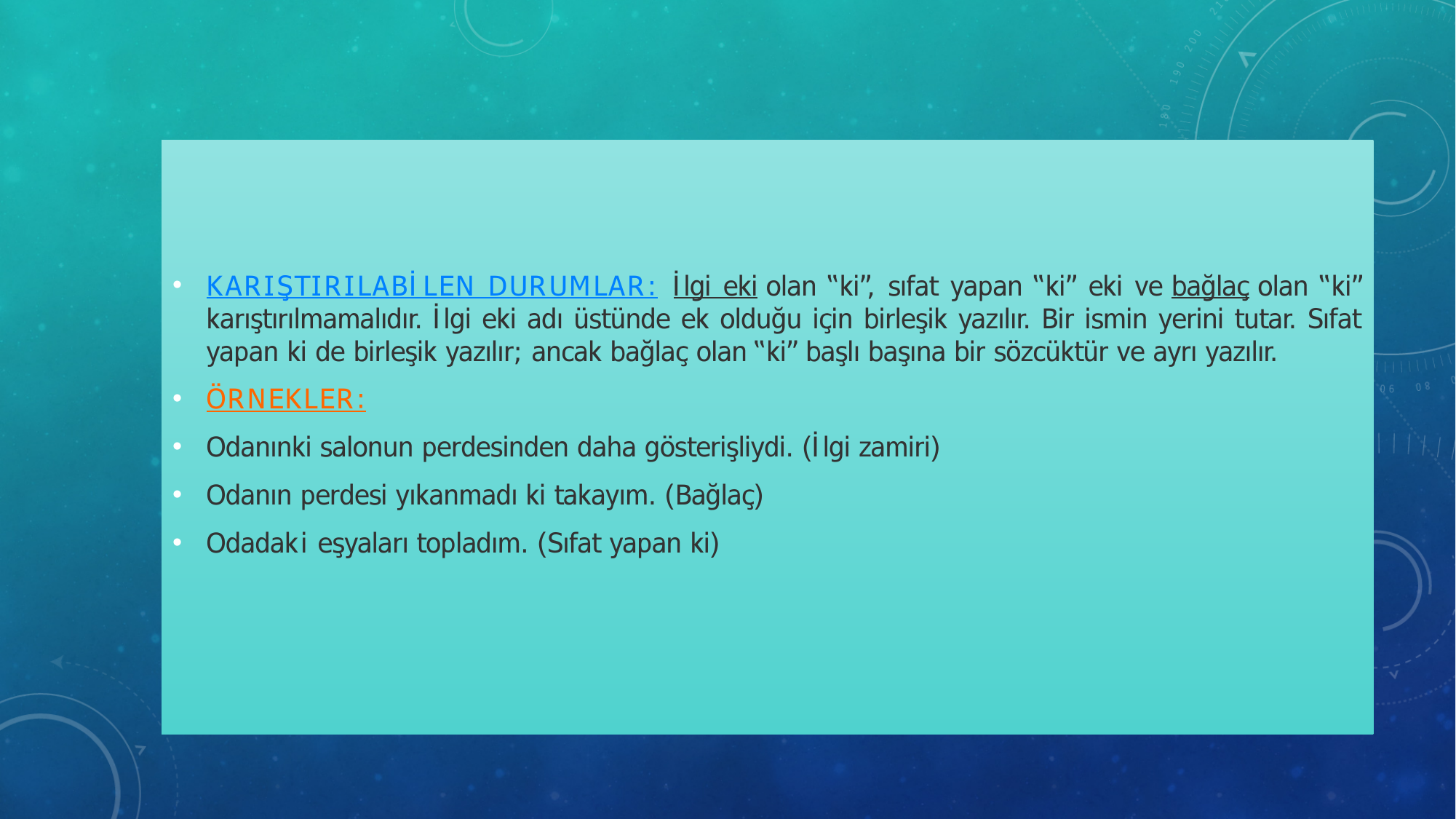

#
KARIŞTIRILABİLEN DURUMLAR:  İlgi eki olan “ki”, sıfat yapan “ki” eki ve bağlaç olan “ki” karıştırılmamalıdır. İlgi eki adı üstünde ek olduğu için birleşik yazılır. Bir ismin yerini tutar. Sıfat yapan ki de birleşik yazılır; ancak bağlaç olan “ki” başlı başına bir sözcüktür ve ayrı yazılır.
ÖRNEKLER:
Odanınki salonun perdesinden daha gösterişliydi. (İlgi zamiri)
Odanın perdesi yıkanmadı ki takayım. (Bağlaç)
Odadaki eşyaları topladım. (Sıfat yapan ki)